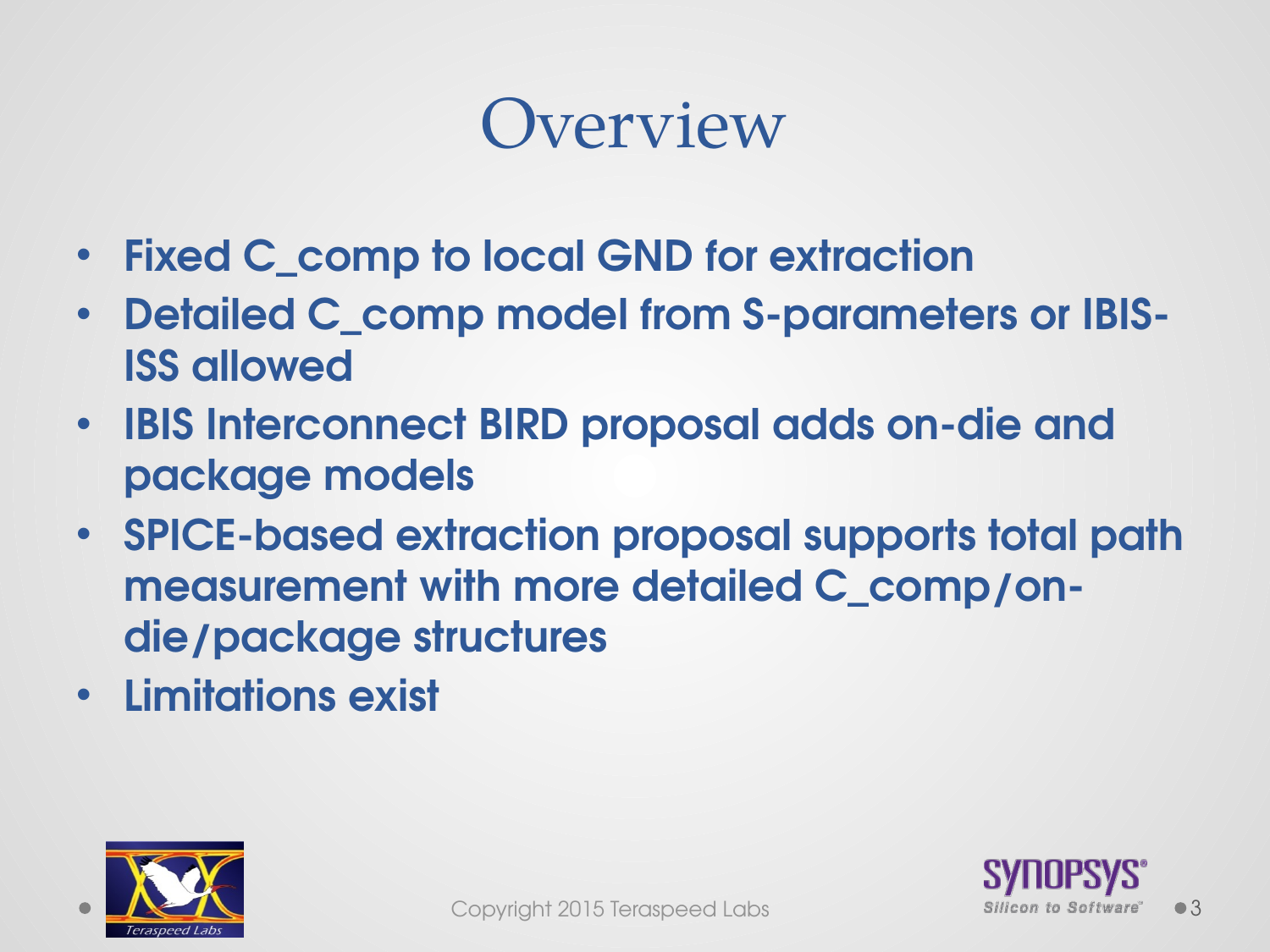

# Overview
Fixed C_comp to local GND for extraction
Detailed C_comp model from S-parameters or IBIS-ISS allowed
IBIS Interconnect BIRD proposal adds on-die and package models
SPICE-based extraction proposal supports total path measurement with more detailed C_comp/on-die/package structures
Limitations exist
3
Copyright 2015 Teraspeed Labs